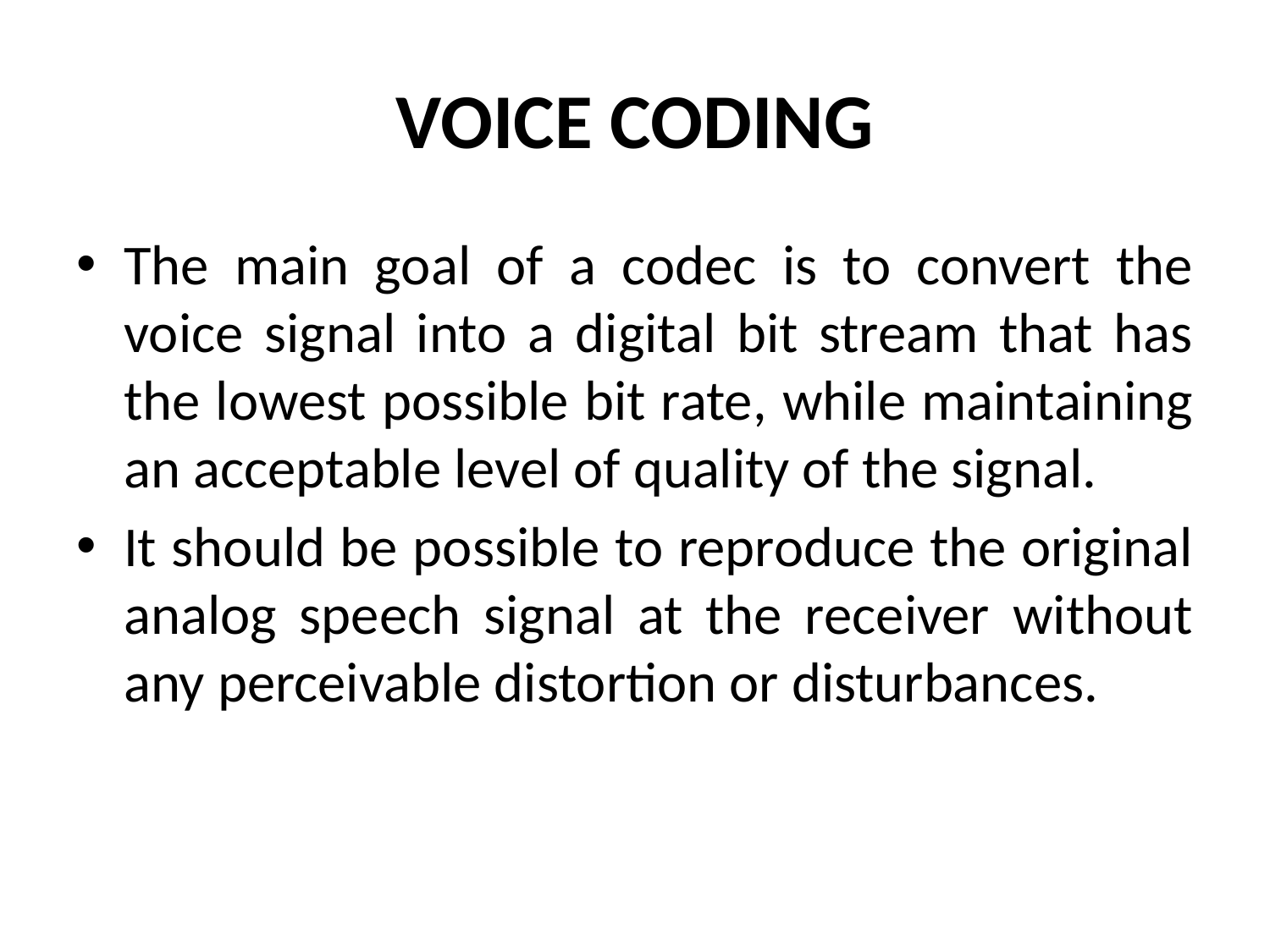

# VOICE CODING
The main goal of a codec is to convert the voice signal into a digital bit stream that has the lowest possible bit rate, while maintaining an acceptable level of quality of the signal.
It should be possible to reproduce the original analog speech signal at the receiver without any perceivable distortion or disturbances.